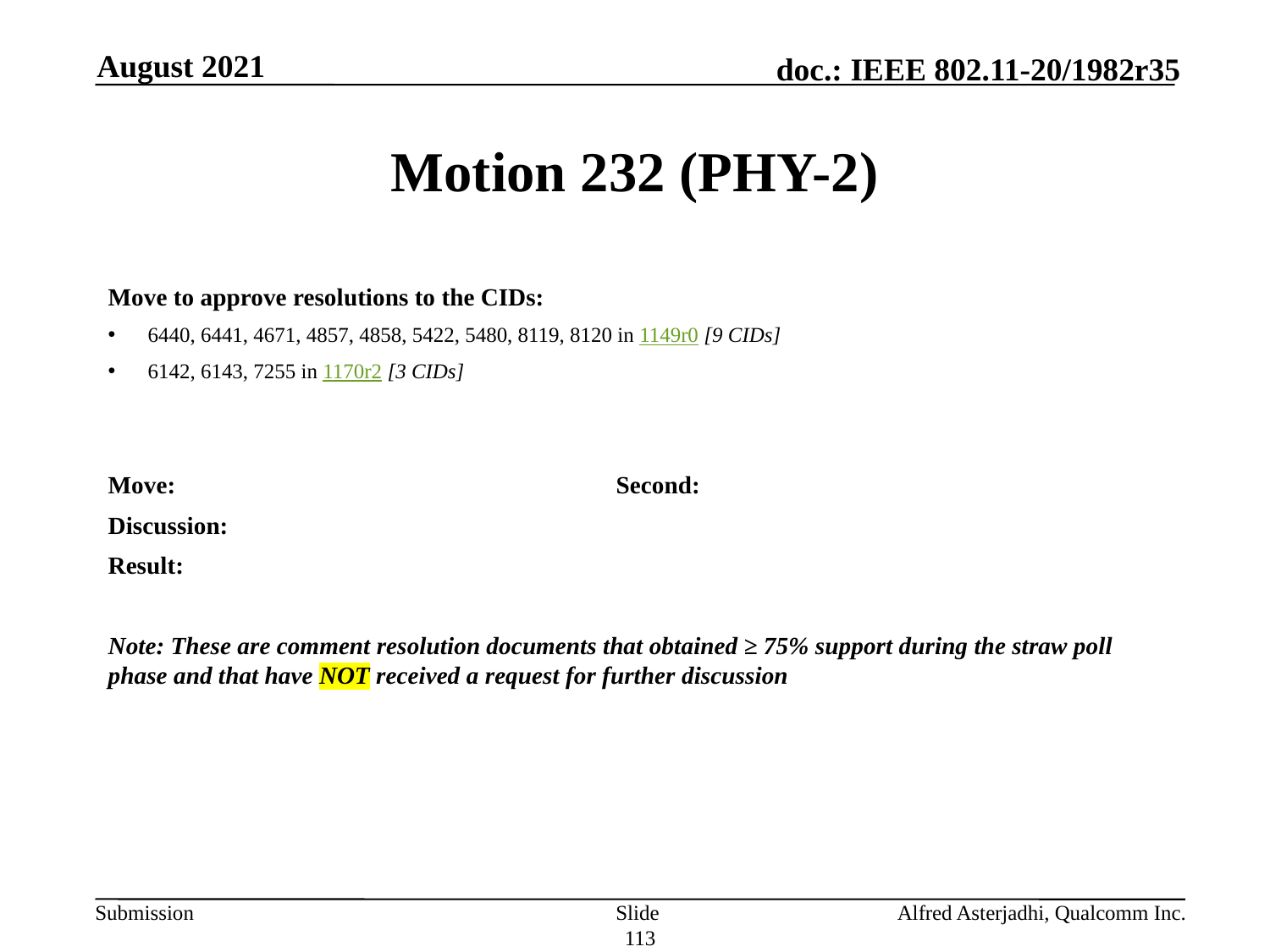

August 2021
# Motion 232 (PHY-2)
Move to approve resolutions to the CIDs:
6440, 6441, 4671, 4857, 4858, 5422, 5480, 8119, 8120 in 1149r0 [9 CIDs]
6142, 6143, 7255 in 1170r2 [3 CIDs]

Move: 				Second:
Discussion:
Result:

Note: These are comment resolution documents that obtained ≥ 75% support during the straw poll phase and that have NOT received a request for further discussion
Slide 113
Alfred Asterjadhi, Qualcomm Inc.